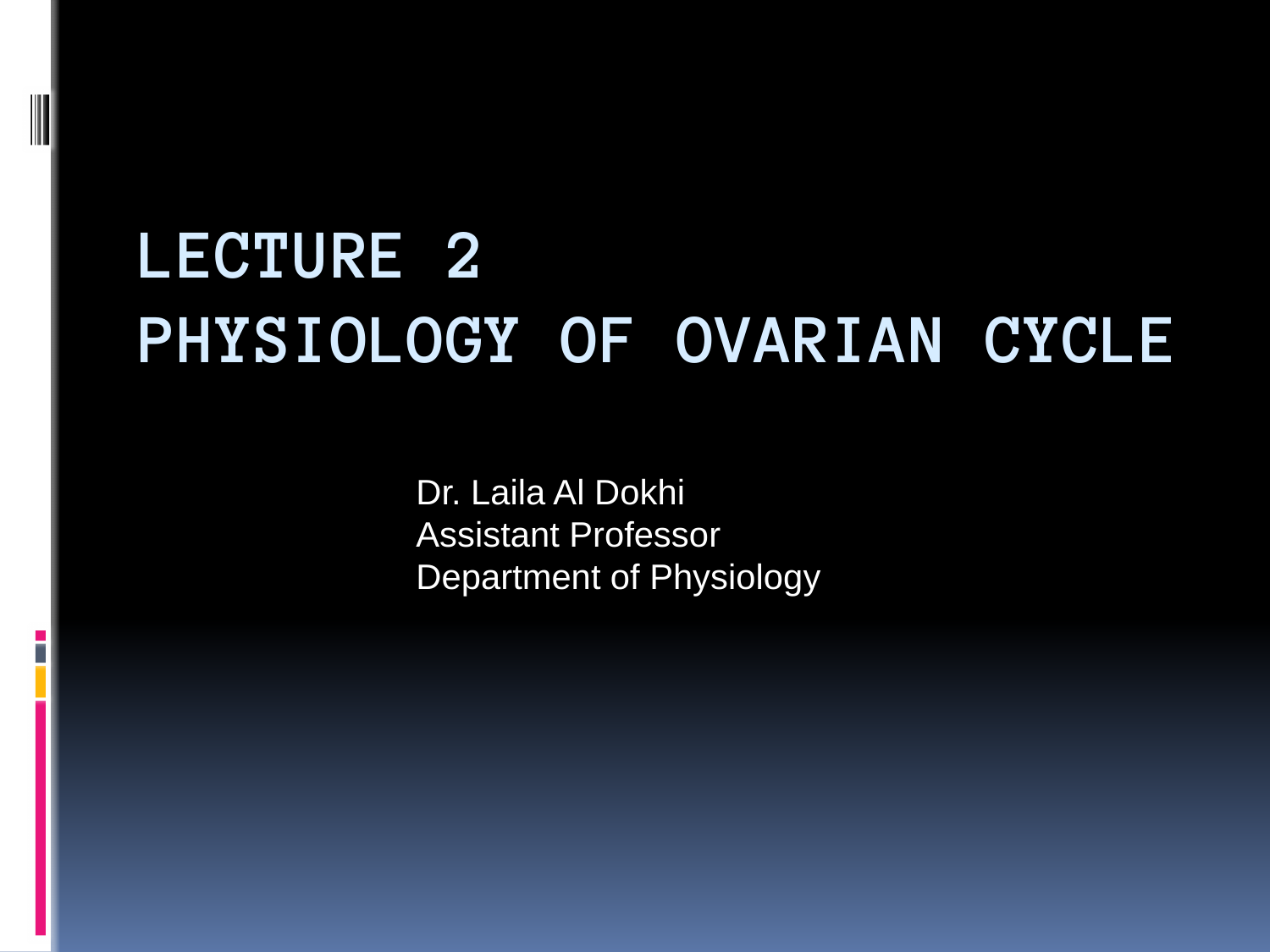

# Lecture 2 Physiology of ovarian cycle
Dr. Laila Al Dokhi
Assistant Professor
Department of Physiology